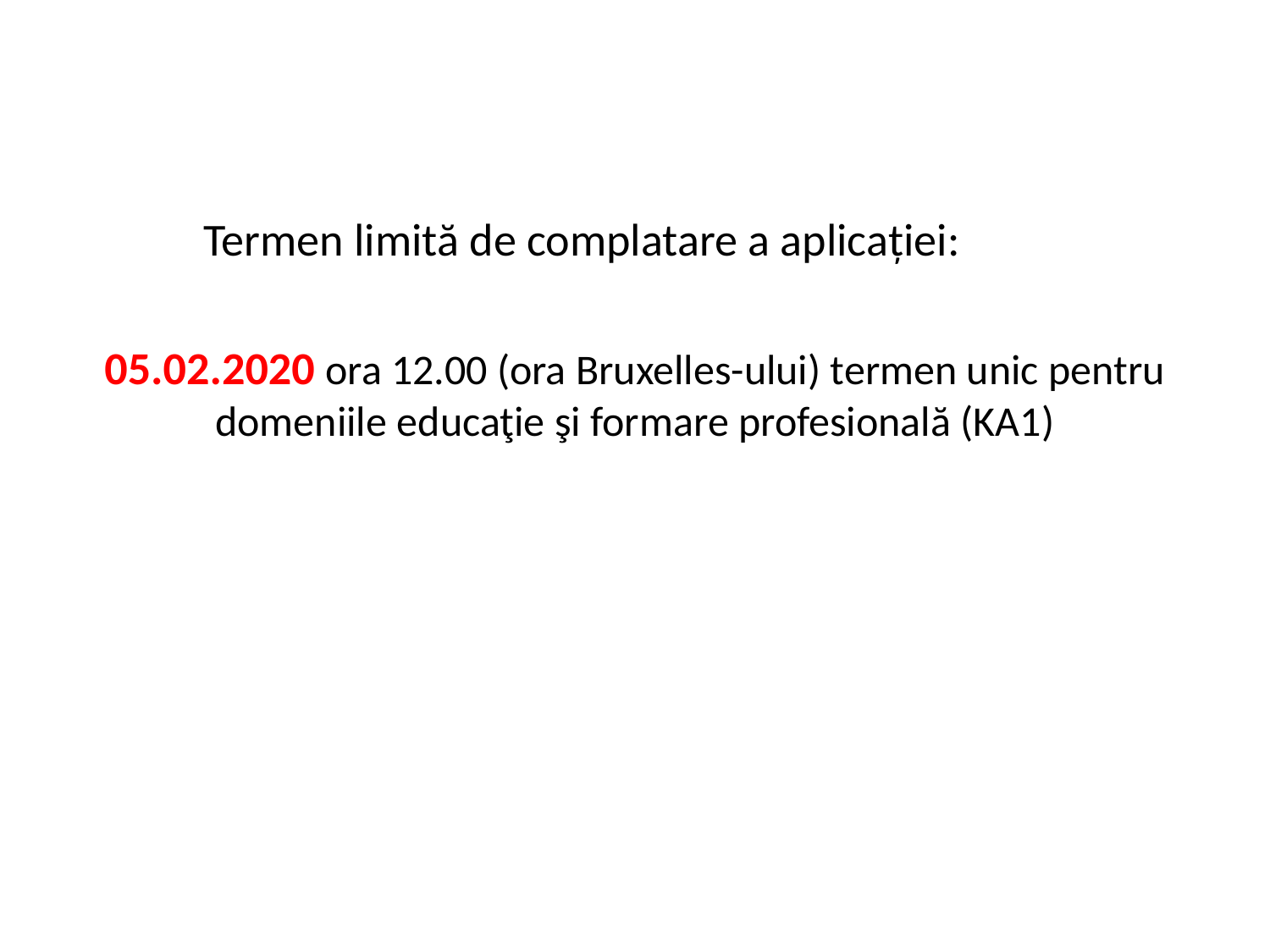

Termen limită de complatare a aplicației:

05.02.2020 ora 12.00 (ora Bruxelles-ului) termen unic pentru domeniile educaţie şi formare profesională (KA1)